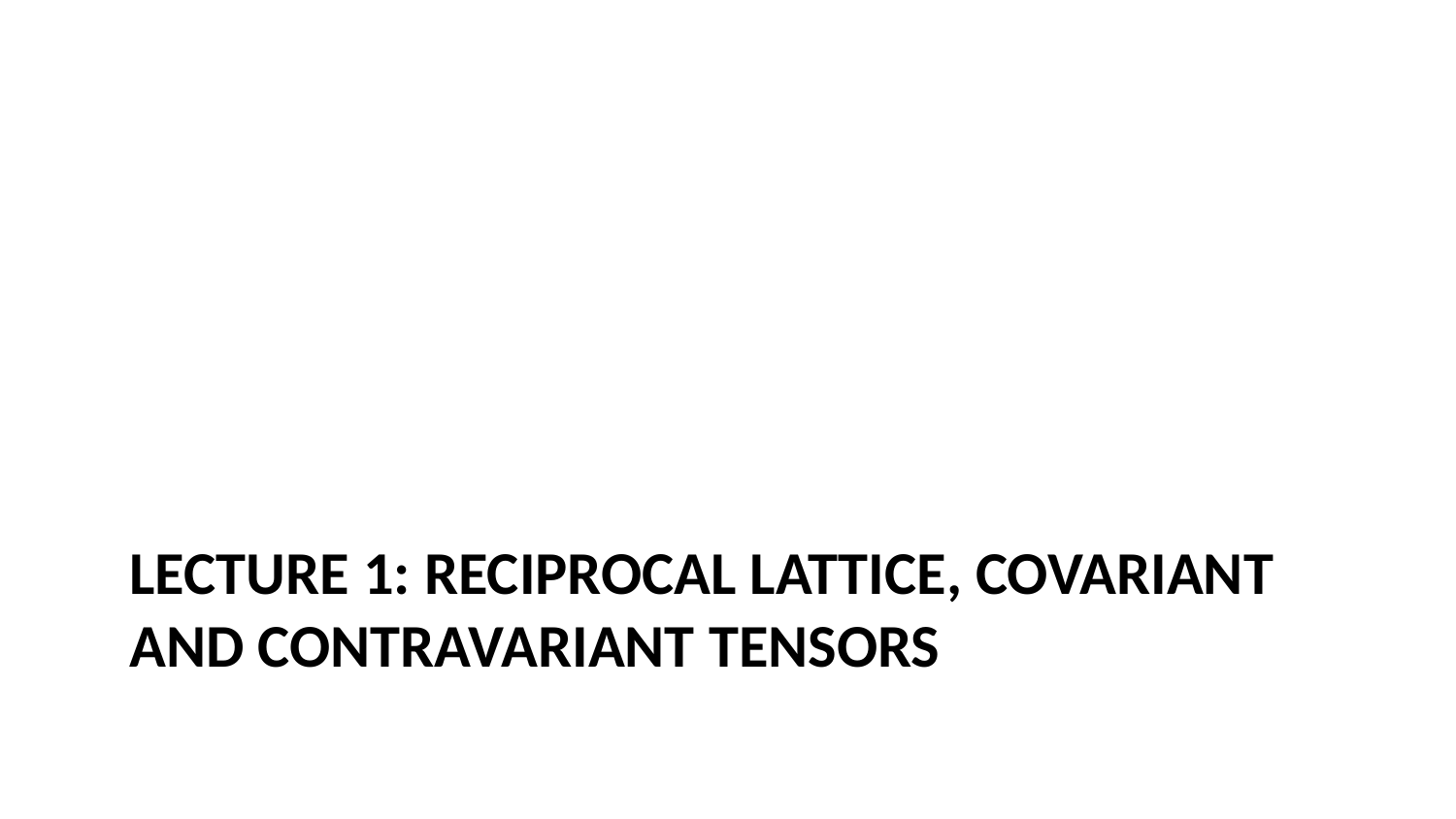

# Lecture 1: Reciprocal Lattice, Covariant and Contravariant Tensors